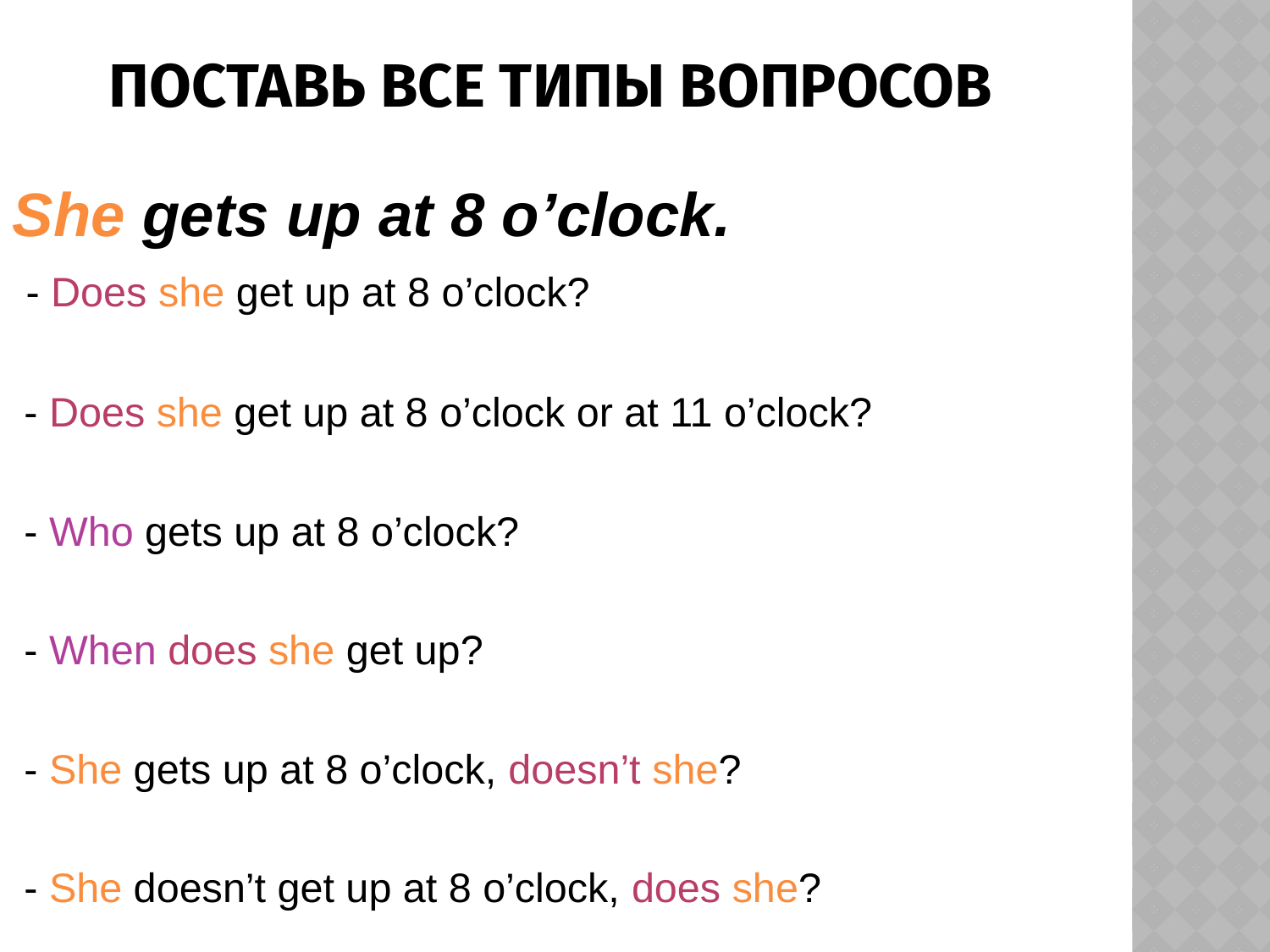

# Поставь все типы вопросов
She gets up at 8 o’clock.
 - Does she get up at 8 o’clock?

 - Does she get up at 8 o’clock or at 11 o’clock?

 - Who gets up at 8 o’clock?

 - When does she get up?

 - She gets up at 8 o’clock, doesn’t she?

 - She doesn’t get up at 8 o’clock, does she?